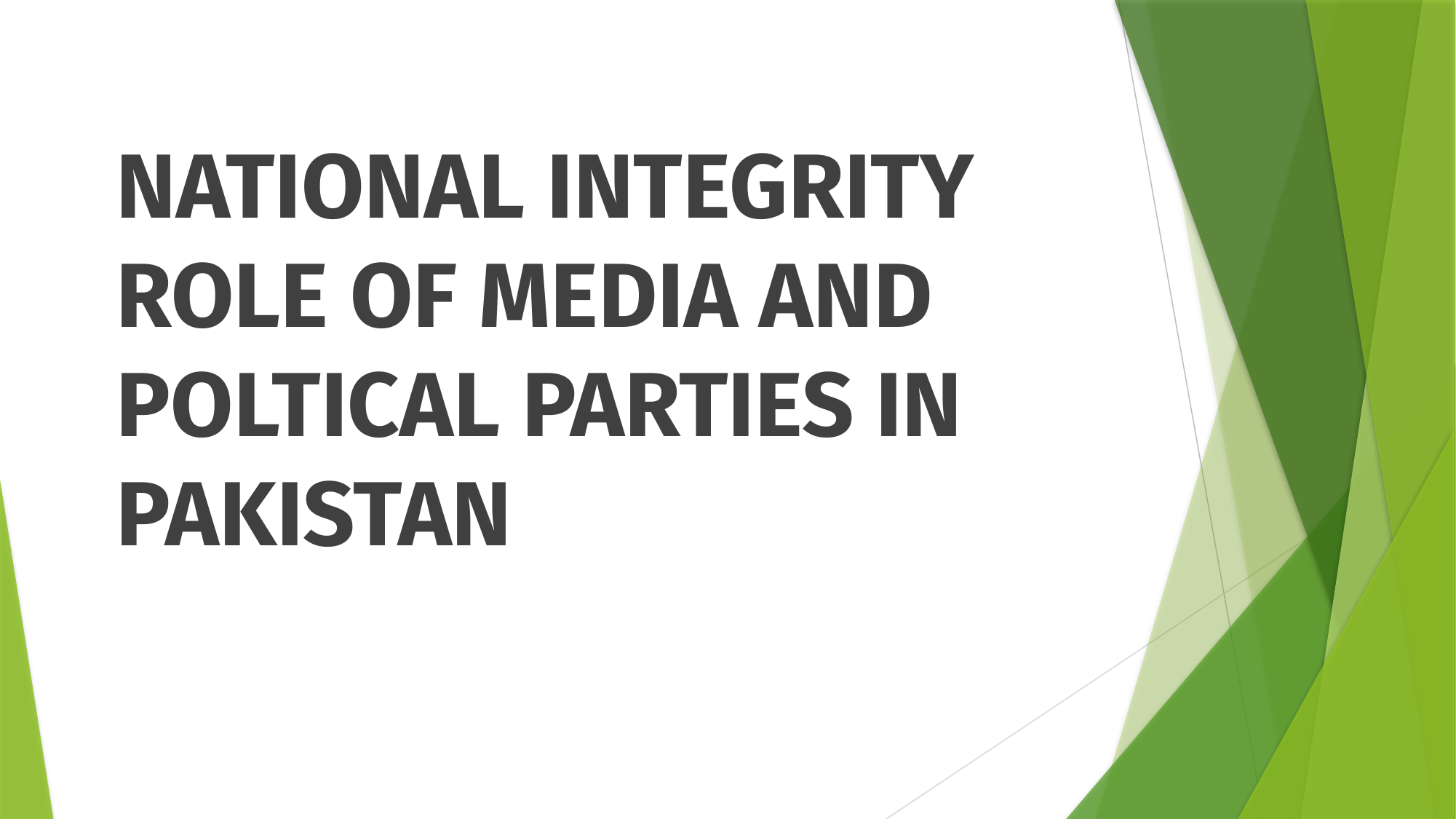

NATIONAL INTEGRITY ROLE OF MEDIA AND POLTICAL PARTIES IN PAKISTAN